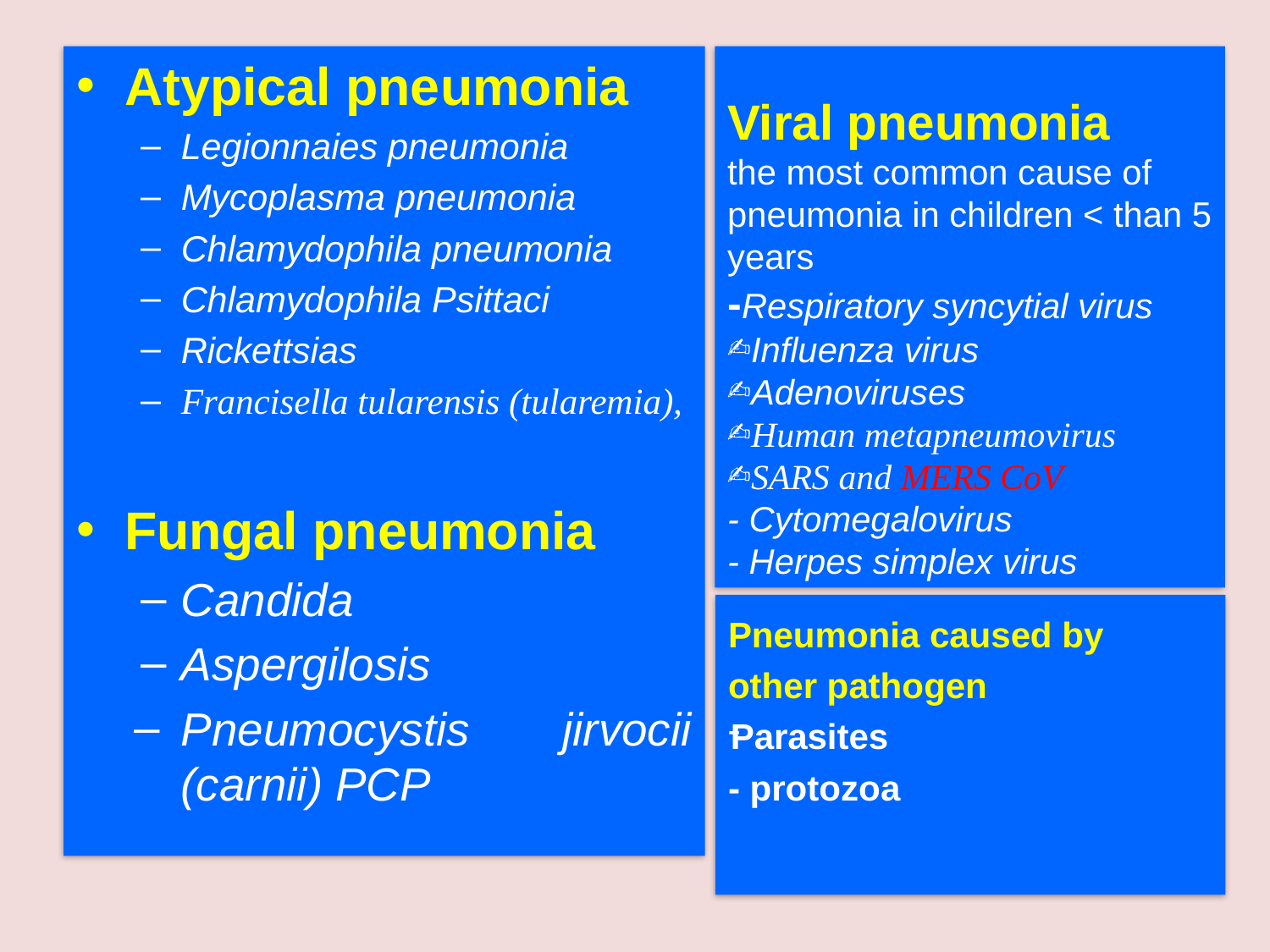

Atypical pneumonia
Legionnaies pneumonia
Mycoplasma pneumonia
Chlamydophila pneumonia
Chlamydophila Psittaci
Rickettsias
Francisella tularensis (tularemia),

Fungal pneumonia
Candida
Aspergilosis
Pneumocystis jirvocii (carnii) PCP

Viral pneumonia
the most common cause of pneumonia in children < than 5 years
-Respiratory syncytial virus
Influenza virus
Adenoviruses
Human metapneumovirus
SARS and MERS CoV
- Cytomegalovirus
- Herpes simplex virus
Pneumonia caused by
other pathogen
Parasites
- protozoa